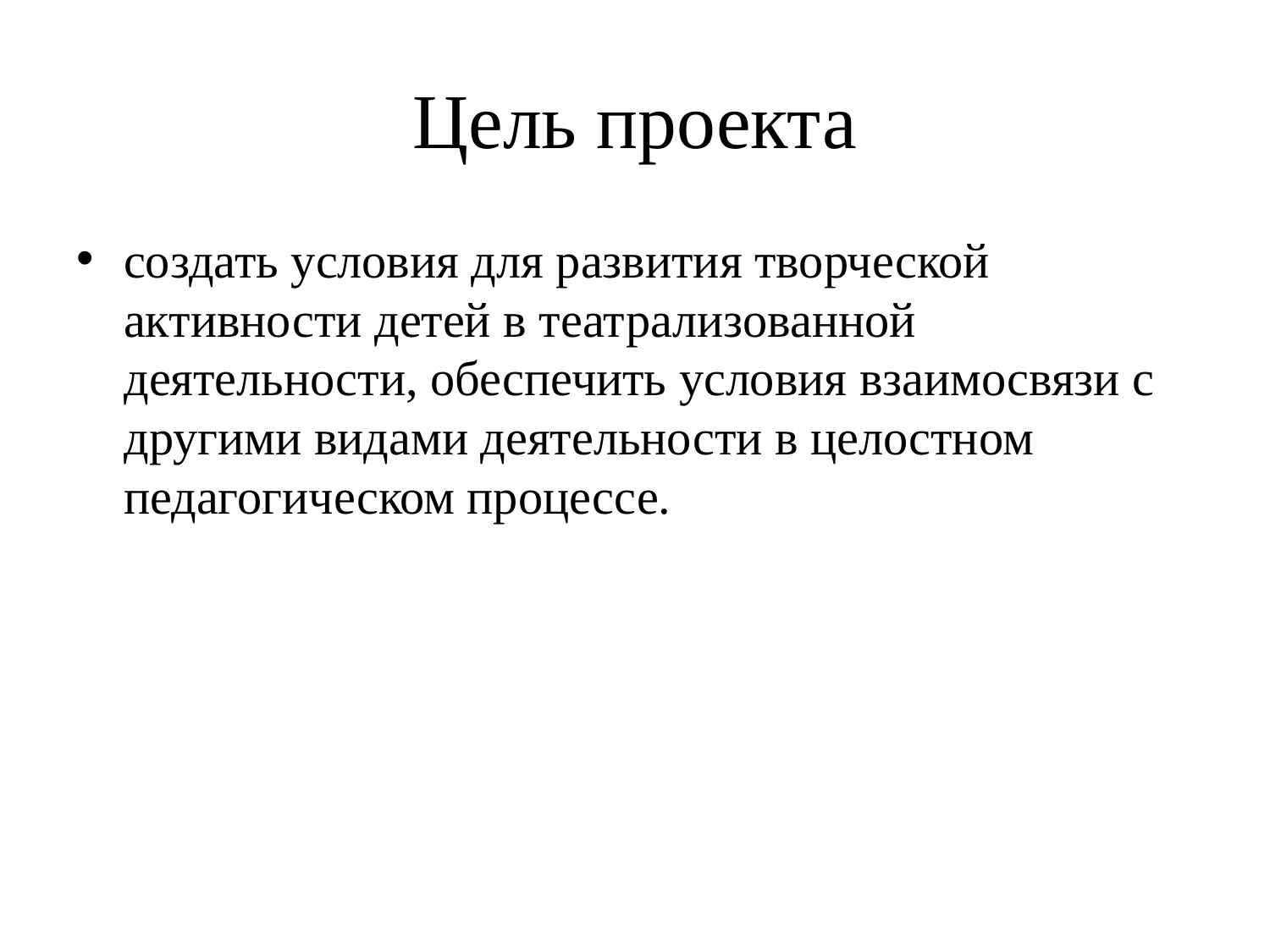

# Цель проекта
создать условия для развития творческой активности детей в театрализованной деятельности, обеспечить условия взаимосвязи с другими видами деятельности в целостном педагогическом процессе.